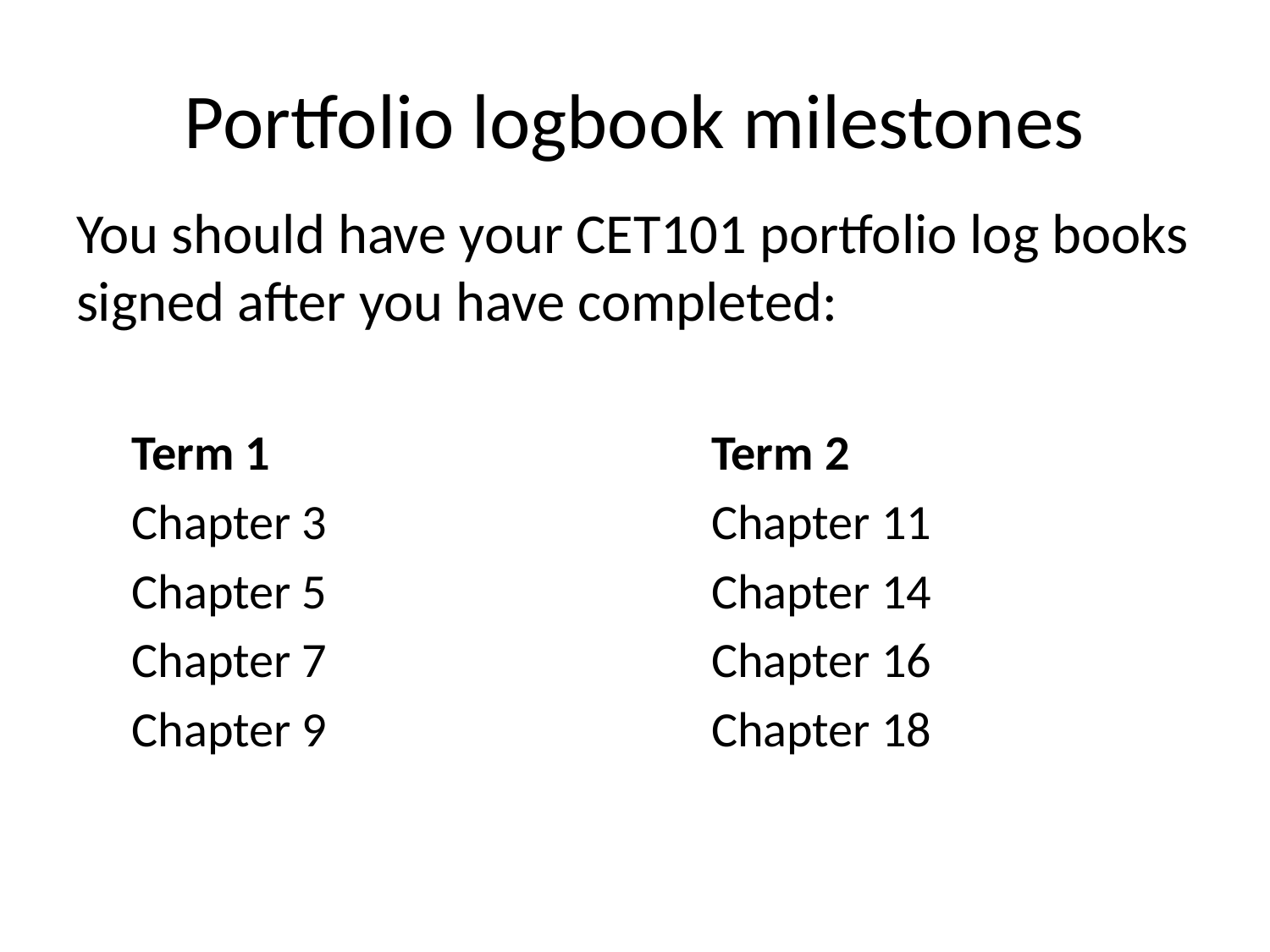

# Portfolio logbook milestones
You should have your CET101 portfolio log books signed after you have completed:

Term 1				Term 2
Chapter 3 			Chapter 11
Chapter 5				Chapter 14
Chapter 7				Chapter 16
Chapter 9				Chapter 18